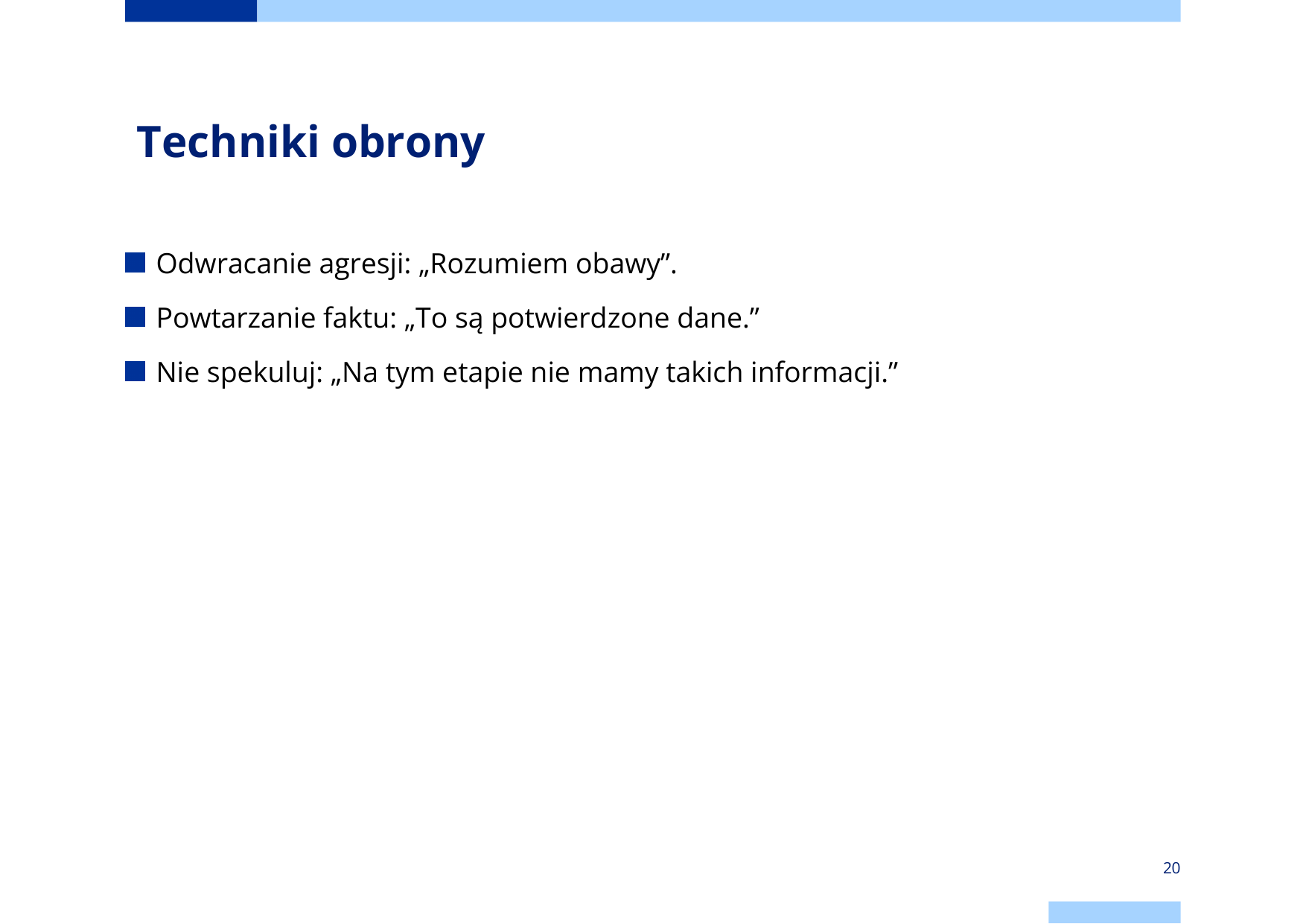

# Techniki obrony
Odwracanie agresji: „Rozumiem obawy”.
Powtarzanie faktu: „To są potwierdzone dane.”
Nie spekuluj: „Na tym etapie nie mamy takich informacji.”
20